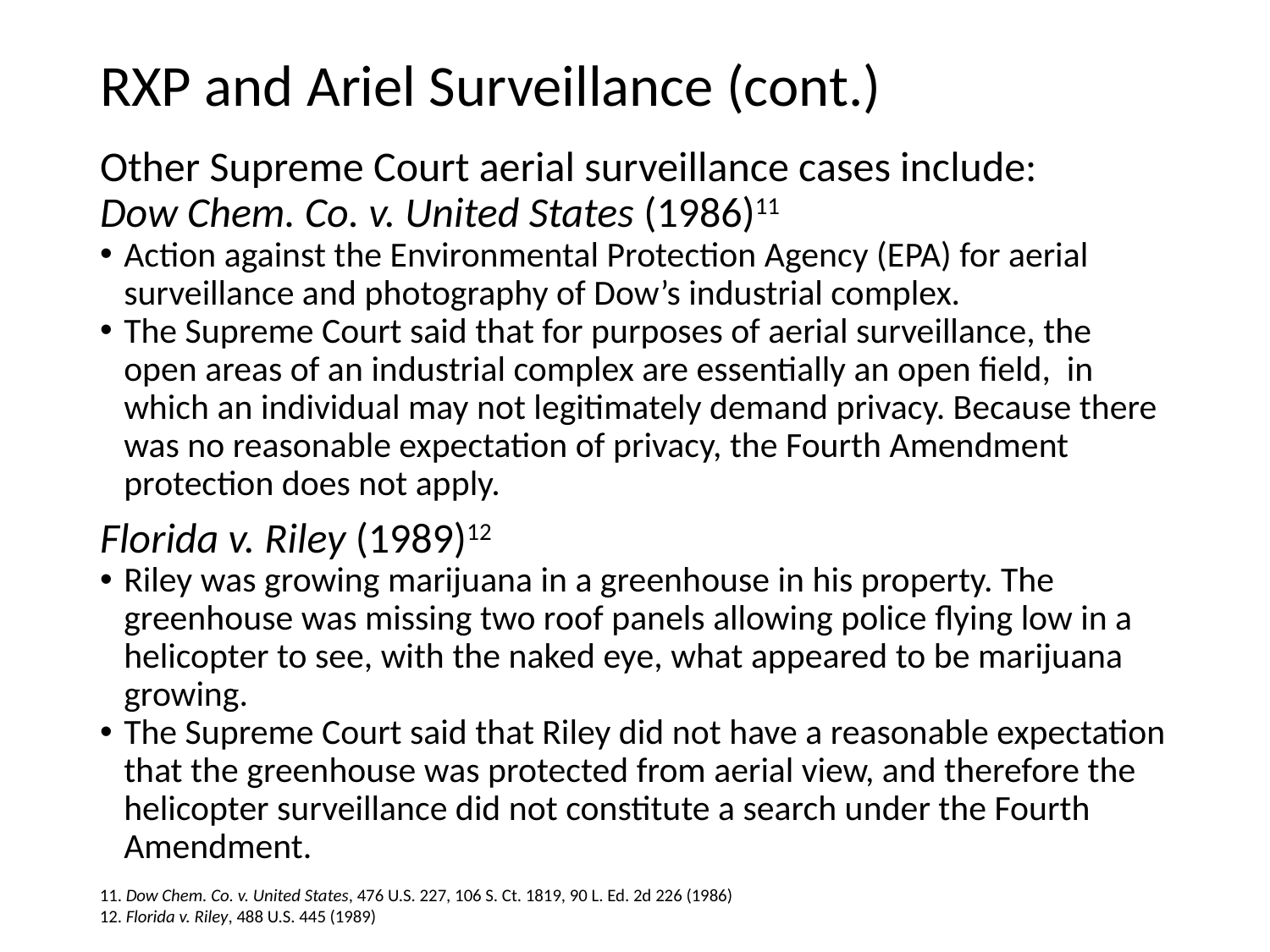

# RXP and Ariel Surveillance (cont.)
Other Supreme Court aerial surveillance cases include:
Dow Chem. Co. v. United States (1986)11
Action against the Environmental Protection Agency (EPA) for aerial surveillance and photography of Dow’s industrial complex.
The Supreme Court said that for purposes of aerial surveillance, the open areas of an industrial complex are essentially an open field,  in which an individual may not legitimately demand privacy. Because there was no reasonable expectation of privacy, the Fourth Amendment protection does not apply.
Florida v. Riley (1989)12
Riley was growing marijuana in a greenhouse in his property. The greenhouse was missing two roof panels allowing police flying low in a helicopter to see, with the naked eye, what appeared to be marijuana growing.
The Supreme Court said that Riley did not have a reasonable expectation that the greenhouse was protected from aerial view, and therefore the helicopter surveillance did not constitute a search under the Fourth Amendment.

11. Dow Chem. Co. v. United States, 476 U.S. 227, 106 S. Ct. 1819, 90 L. Ed. 2d 226 (1986)
12. Florida v. Riley, 488 U.S. 445 (1989)